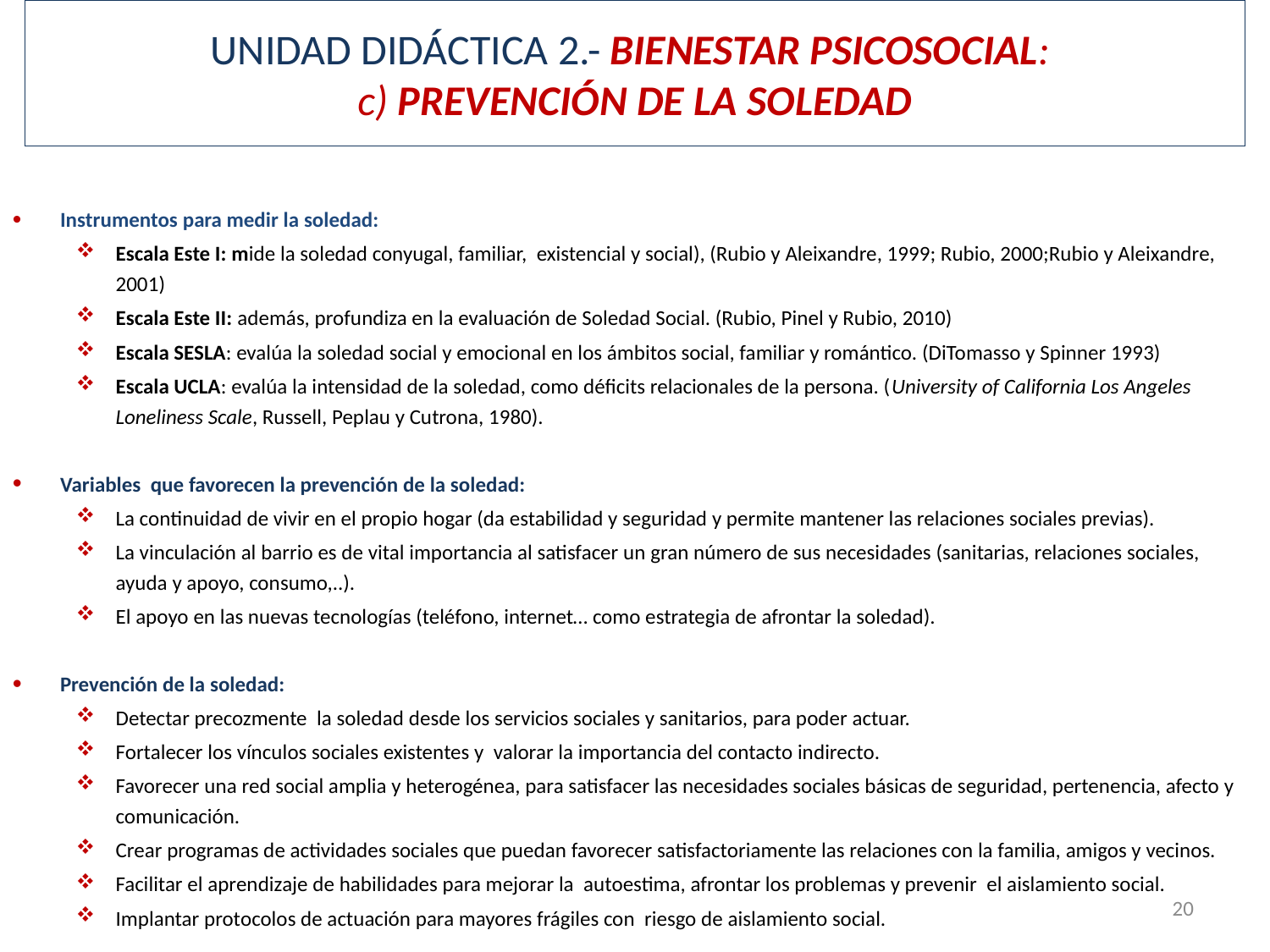

# UNIDAD DIDÁCTICA 2.- BIENESTAR PSICOSOCIAL: c) PREVENCIÓN DE LA SOLEDAD

Instrumentos para medir la soledad:
Escala Este I: mide la soledad conyugal, familiar,  existencial y social), (Rubio y Aleixandre, 1999; Rubio, 2000;Rubio y Aleixandre, 2001)
Escala Este II: además, profundiza en la evaluación de Soledad Social. (Rubio, Pinel y Rubio, 2010)
Escala SESLA: evalúa la soledad social y emocional en los ámbitos social, familiar y romántico. (DiTomasso y Spinner 1993)
Escala UCLA: evalúa la intensidad de la soledad, como déficits relacionales de la persona. (University of California Los Angeles Loneliness Scale, Russell, Peplau y Cutrona, 1980).

Variables  que favorecen la prevención de la soledad:
La continuidad de vivir en el propio hogar (da estabilidad y seguridad y permite mantener las relaciones sociales previas).
La vinculación al barrio es de vital importancia al satisfacer un gran número de sus necesidades (sanitarias, relaciones sociales,  ayuda y apoyo, consumo,..).
El apoyo en las nuevas tecnologías (teléfono, internet… como estrategia de afrontar la soledad).

Prevención de la soledad:
Detectar precozmente  la soledad desde los servicios sociales y sanitarios, para poder actuar.
Fortalecer los vínculos sociales existentes y  valorar la importancia del contacto indirecto.
Favorecer una red social amplia y heterogénea, para satisfacer las necesidades sociales básicas de seguridad, pertenencia, afecto y comunicación.
Crear programas de actividades sociales que puedan favorecer satisfactoriamente las relaciones con la familia, amigos y vecinos.
Facilitar el aprendizaje de habilidades para mejorar la  autoestima, afrontar los problemas y prevenir  el aislamiento social.
Implantar protocolos de actuación para mayores frágiles con  riesgo de aislamiento social.

20